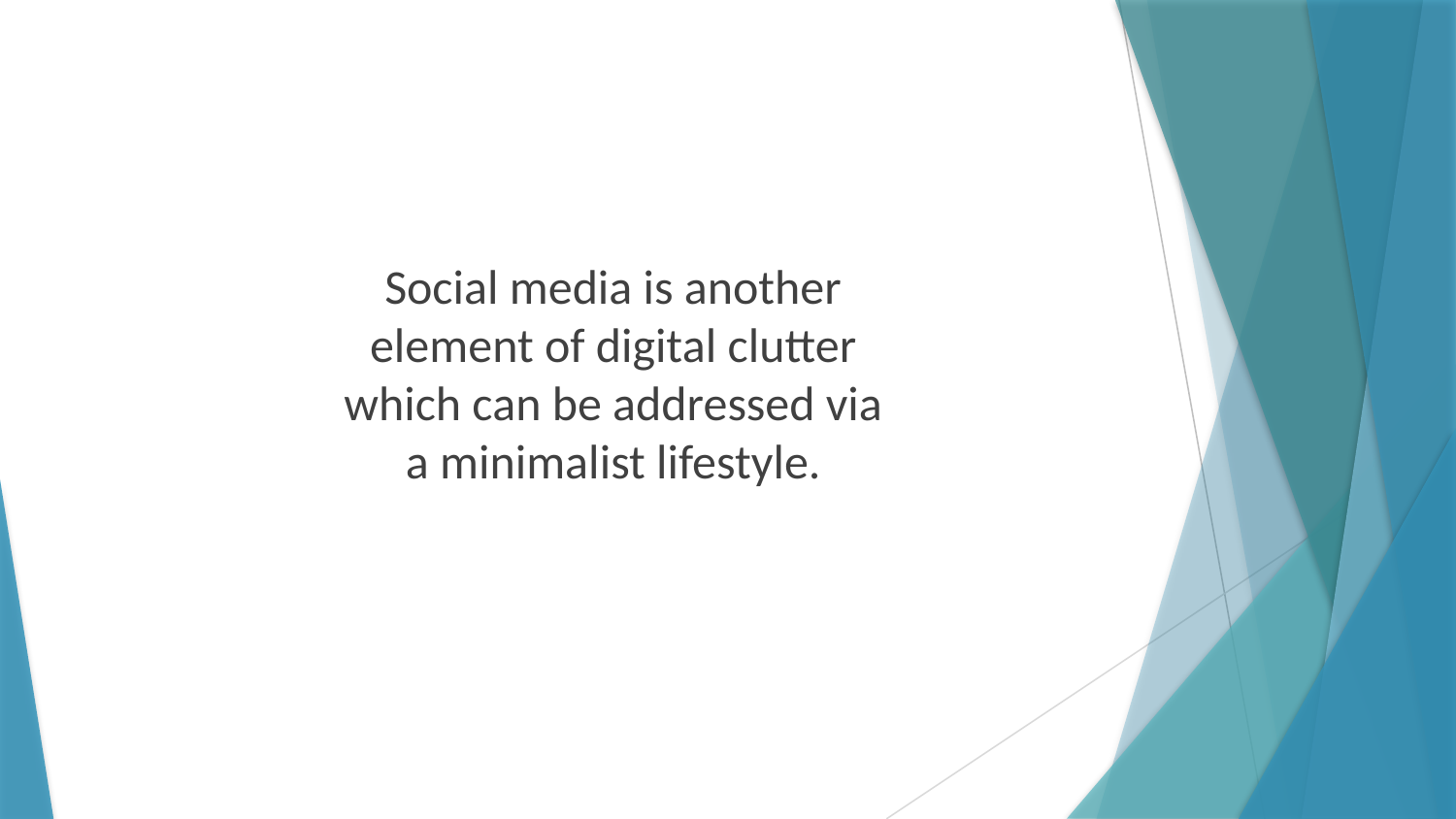

Social media is another element of digital clutter which can be addressed via a minimalist lifestyle.